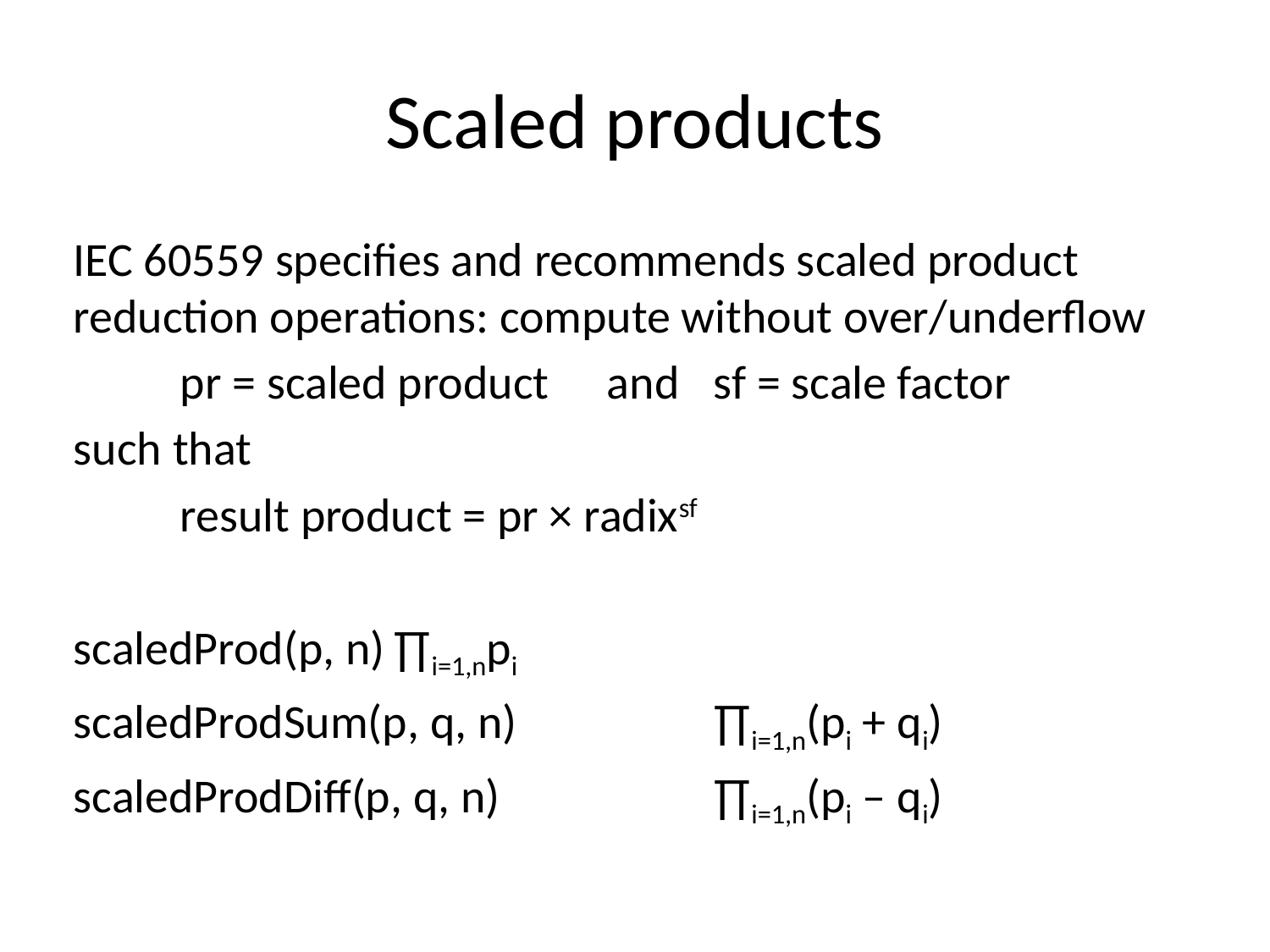

# Scaled products
IEC 60559 specifies and recommends scaled product reduction operations: compute without over/underflow
	pr = scaled product	and	sf = scale factor
such that
	result product = pr × radixsf

scaledProd(p, n)				∏i=1,npi
scaledProdSum(p, q, n)		∏i=1,n(pi + qi)
scaledProdDiff(p, q, n)		∏i=1,n(pi – qi)